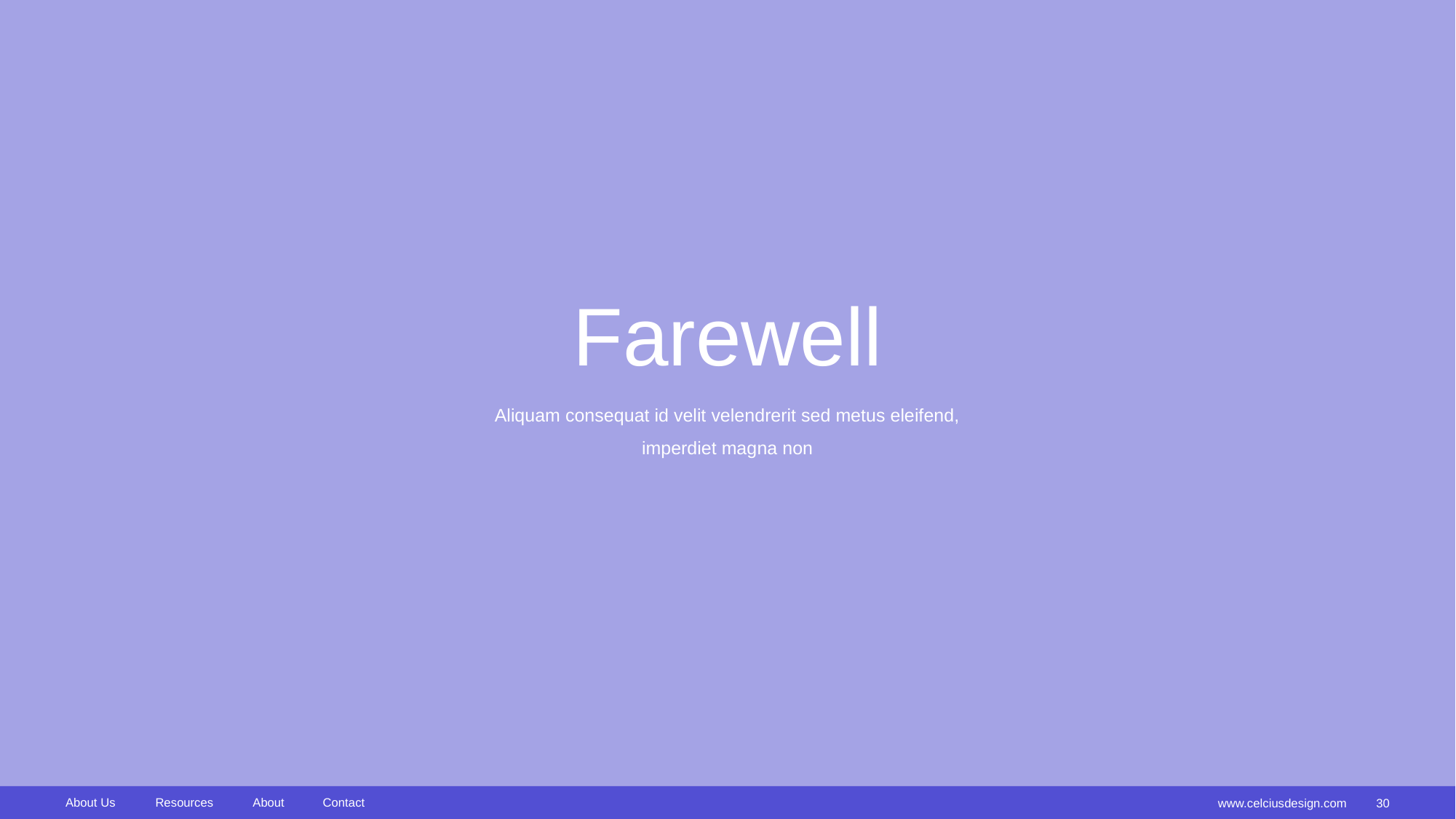

Farewell
Aliquam consequat id velit velendrerit sed metus eleifend, imperdiet magna non
www.celciusdesign.com
30
About Us
Resources
About
Contact